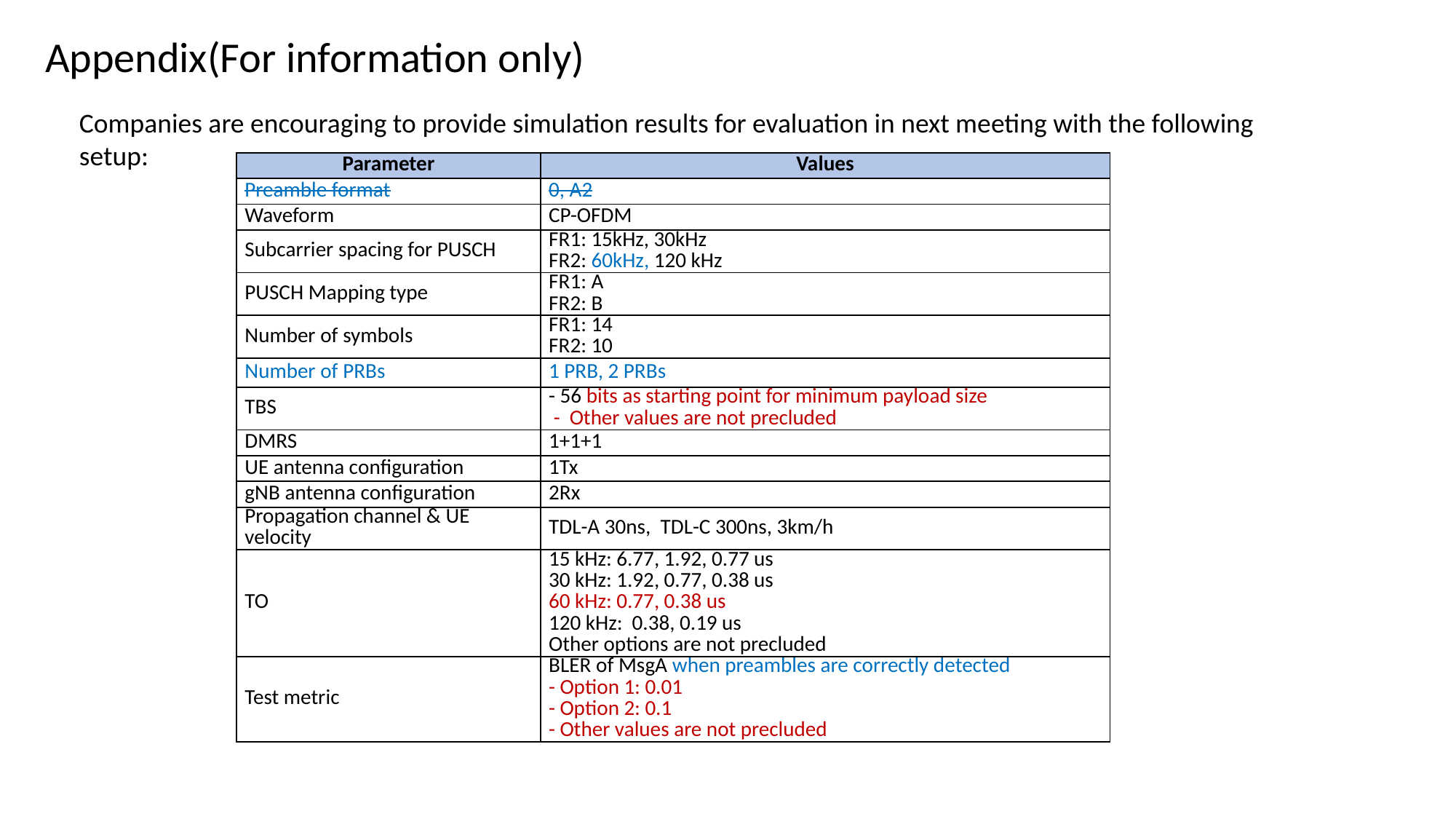

# Appendix(For information only)
Companies are encouraging to provide simulation results for evaluation in next meeting with the following setup:

| Parameter | Values |
| --- | --- |
| Preamble format | 0, A2 |
| Waveform | CP-OFDM |
| Subcarrier spacing for PUSCH | FR1: 15kHz, 30kHz FR2: 60kHz, 120 kHz |
| PUSCH Mapping type | FR1: A FR2: B |
| Number of symbols | FR1: 14 FR2: 10 |
| Number of PRBs | 1 PRB, 2 PRBs |
| TBS | - 56 bits as starting point for minimum payload size - Other values are not precluded |
| DMRS | 1+1+1 |
| UE antenna configuration | 1Tx |
| gNB antenna configuration | 2Rx |
| Propagation channel & UE velocity | TDL-A 30ns,  TDL-C 300ns, 3km/h |
| TO | 15 kHz: 6.77, 1.92, 0.77 us 30 kHz: 1.92, 0.77, 0.38 us 60 kHz: 0.77, 0.38 us 120 kHz:  0.38, 0.19 us Other options are not precluded |
| Test metric | BLER of MsgA when preambles are correctly detected - Option 1: 0.01 - Option 2: 0.1 - Other values are not precluded |